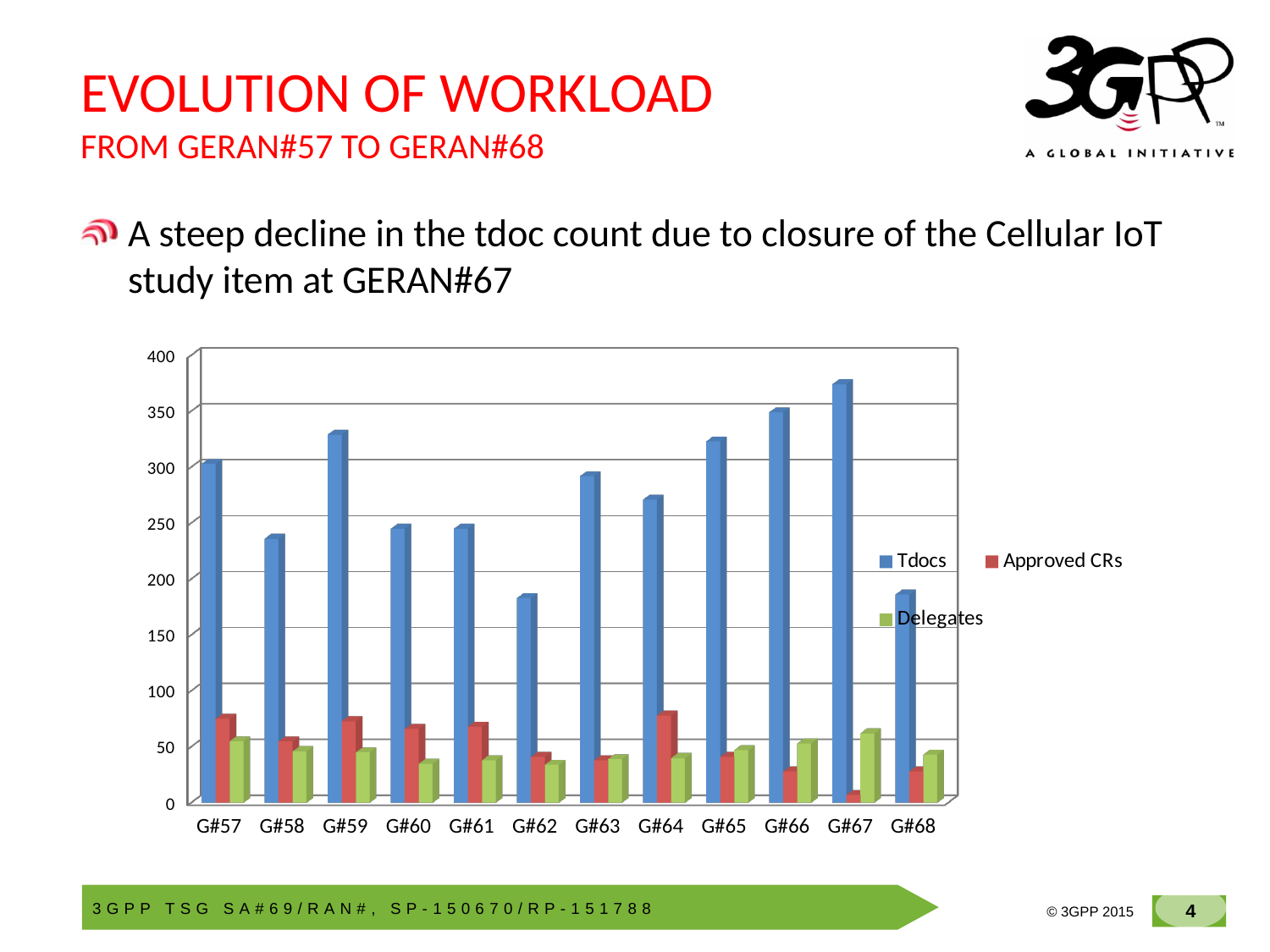

# EVOLUTION OF WORKLOAD FROM GERAN#57 TO GERAN#68
A steep decline in the tdoc count due to closure of the Cellular IoT study item at GERAN#67

[unsupported chart]